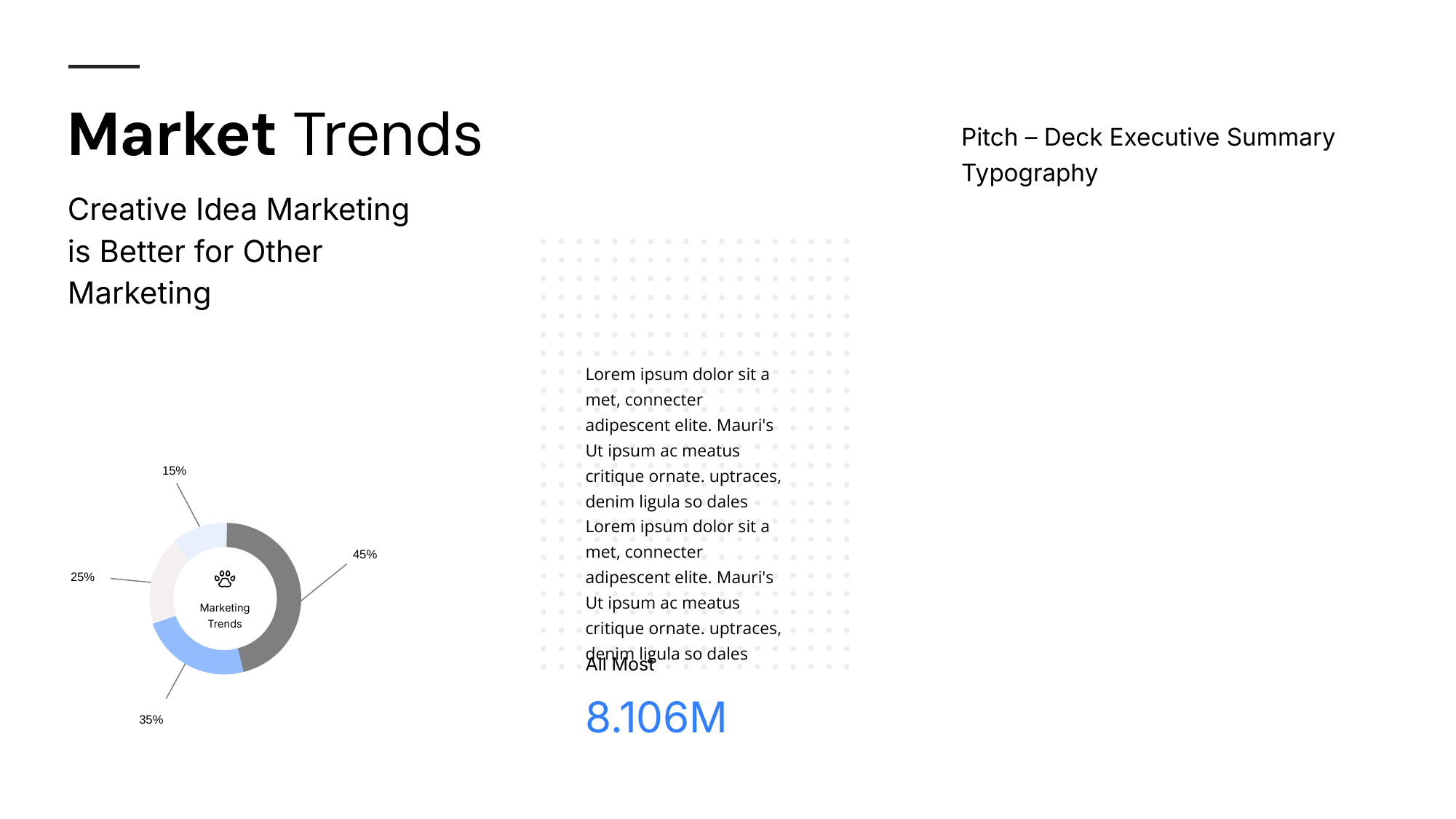

Market Trends
Pitch – Deck Executive Summary Typography
Creative Idea Marketing is Better for Other Marketing

Lorem ipsum dolor sit a met, connecter adipescent elite. Mauri's Ut ipsum ac meatus critique ornate. uptraces, denim ligula so dales Lorem ipsum dolor sit a met, connecter adipescent elite. Mauri's Ut ipsum ac meatus critique ornate. uptraces, denim ligula so dales

15%

45%
25%

Marketing Trends
All Most
8.106M
35%